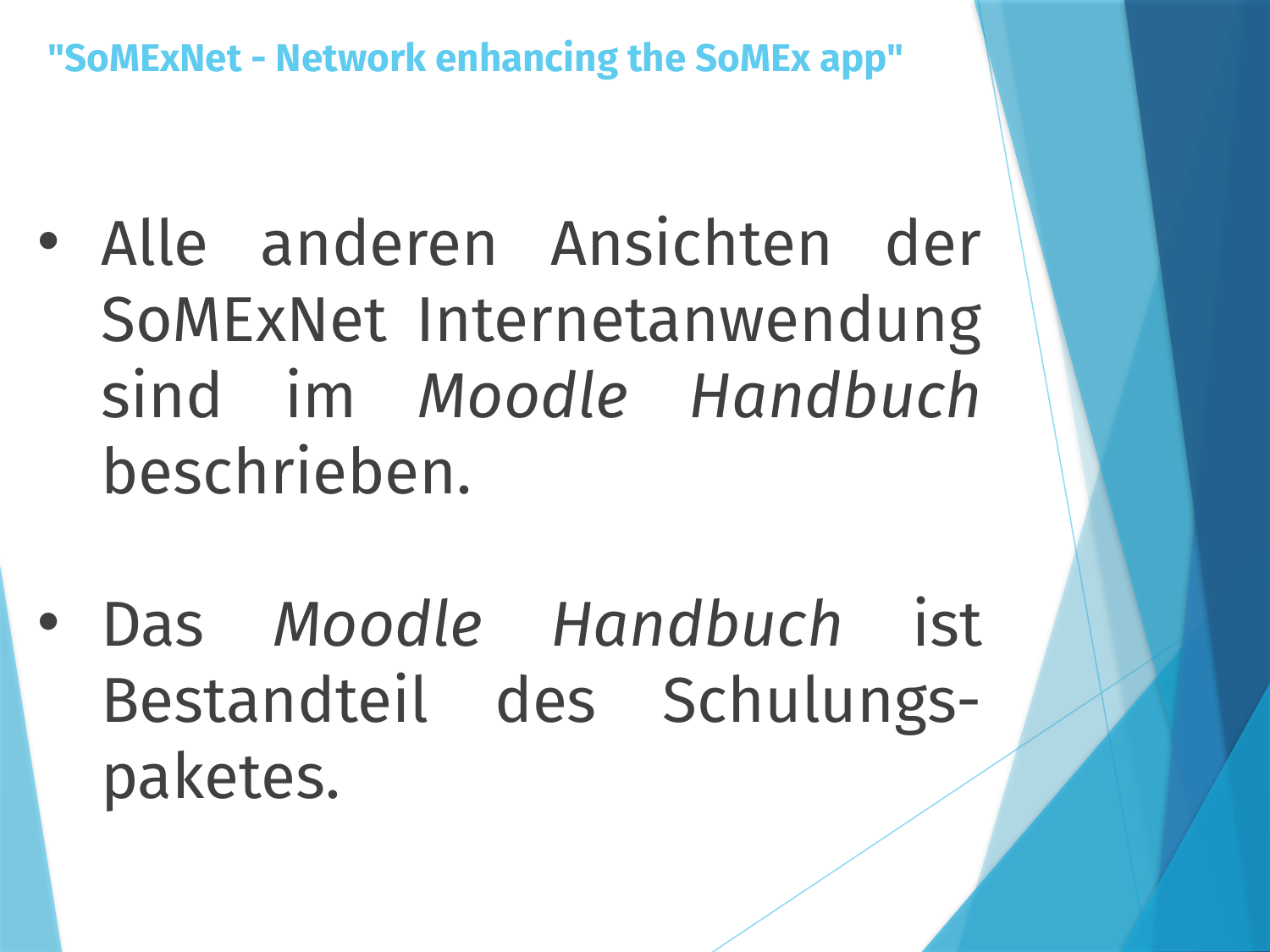

# "SoMExNet - Network enhancing the SoMEx app"
Alle anderen Ansichten der SoMExNet Internetanwendung sind im Moodle Handbuch beschrieben.

Das Moodle Handbuch ist Bestandteil des Schulungs-paketes.